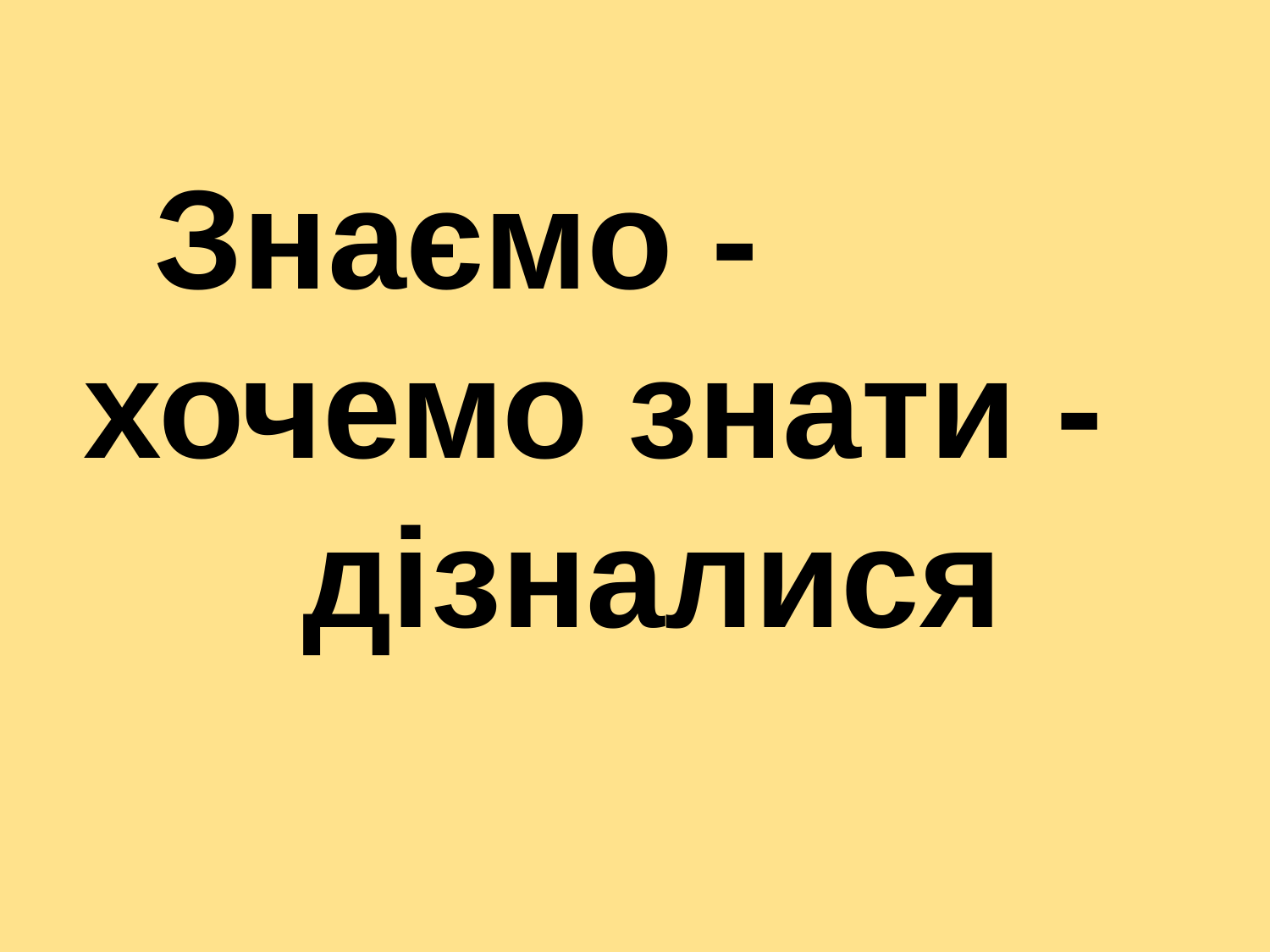

# Знаємо -          хочемо знати -    дізналися